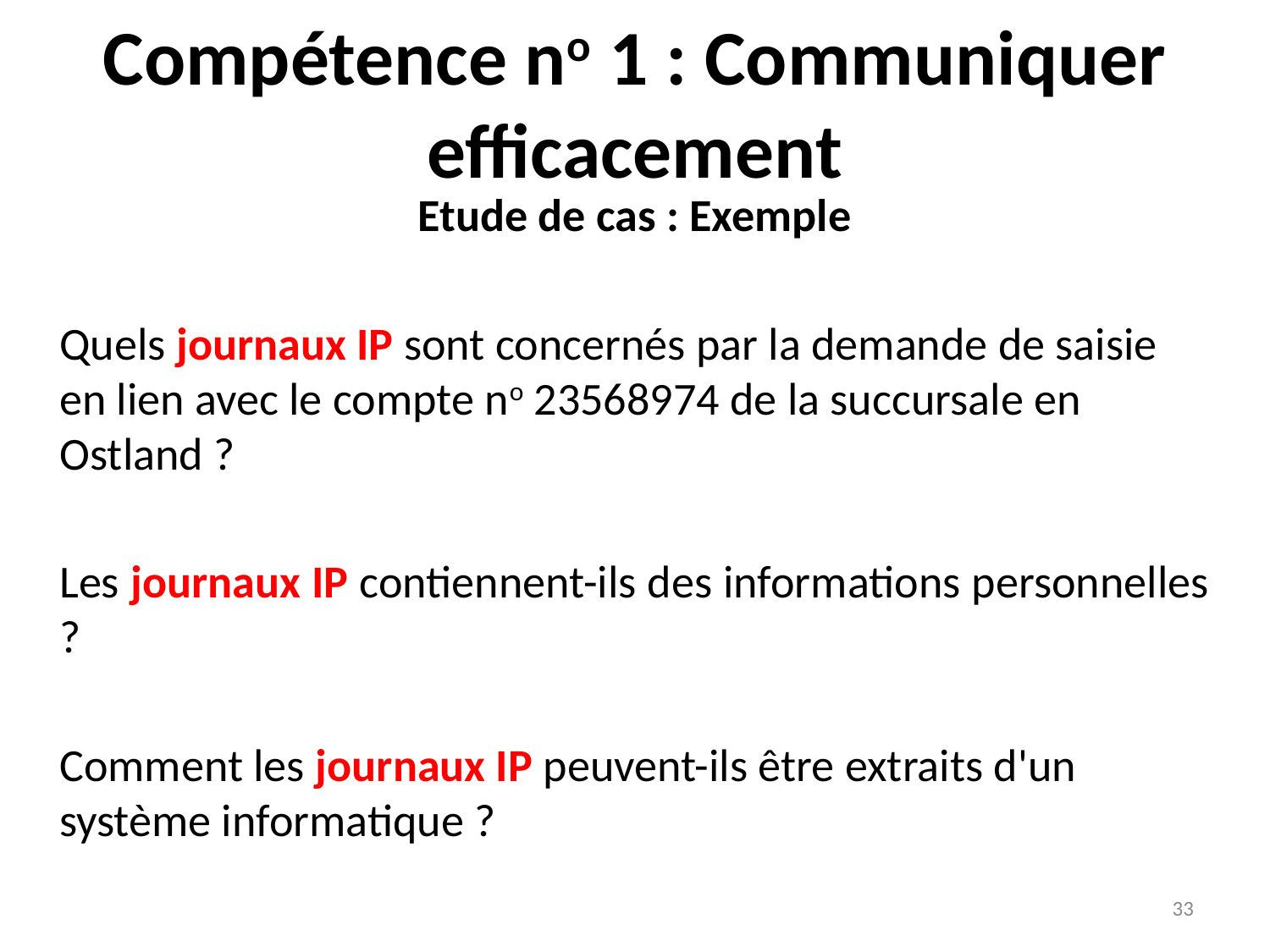

# Compétence no 1 : Communiquer efficacement
Etude de cas : Exemple

Quels journaux IP sont concernés par la demande de saisie en lien avec le compte no 23568974 de la succursale en Ostland ?

Les journaux IP contiennent-ils des informations personnelles ?

Comment les journaux IP peuvent-ils être extraits d'un système informatique ?
33